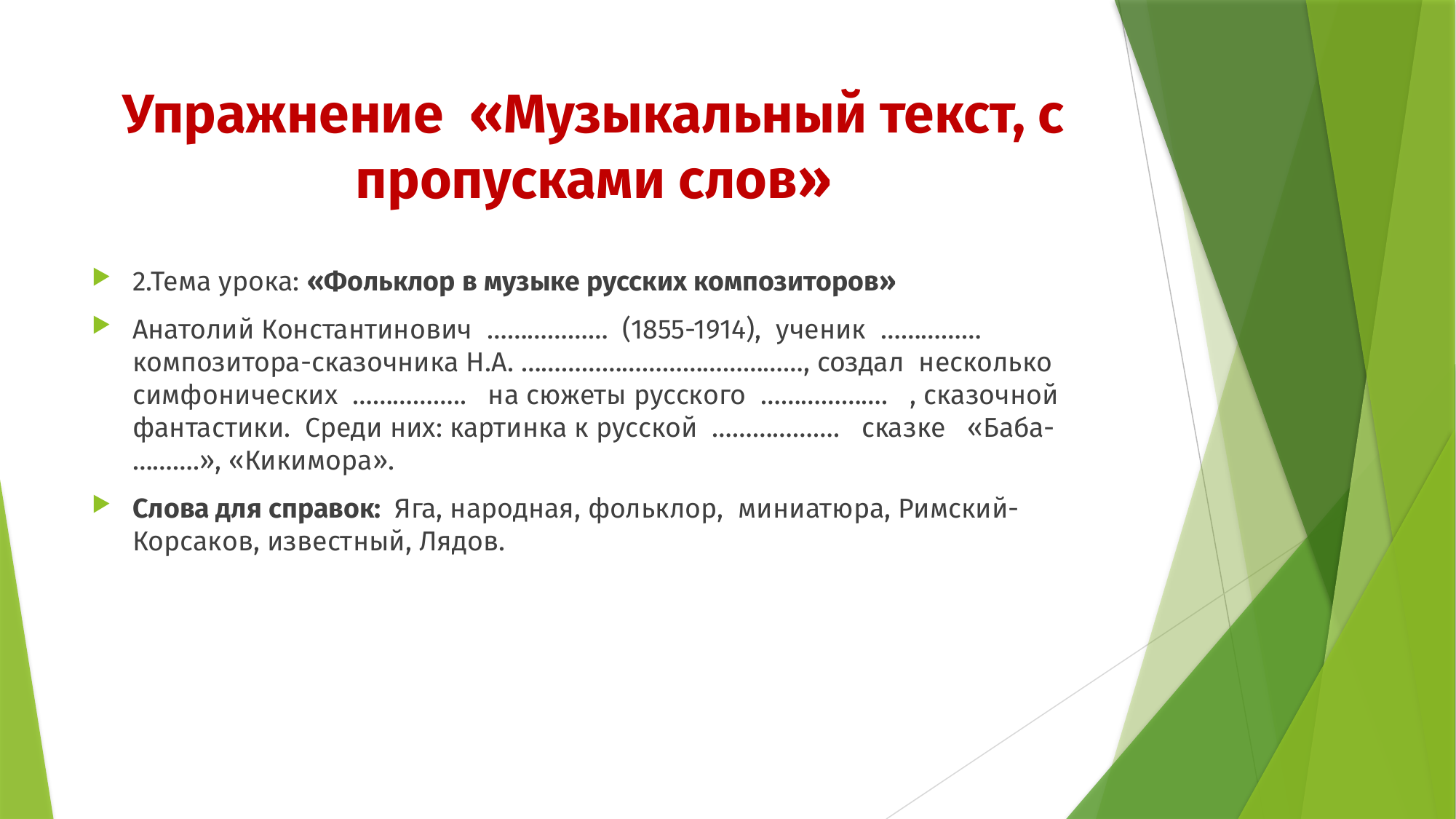

# Упражнение  «Музыкальный текст, с пропусками слов»
2.Тема урока: «Фольклор в музыке русских композиторов»
Анатолий Константинович  ………………  (1855-1914),  ученик  ……………   композитора-сказочника Н.А. ……………………………………, создал  несколько симфонических  ……………..   на сюжеты русского  ……………….   , сказочной фантастики.  Среди них: картинка к русской  ……………….   сказке   «Баба-……….», «Кикимора».
Слова для справок:  Яга, народная, фольклор,  миниатюра, Римский-Корсаков, известный, Лядов.